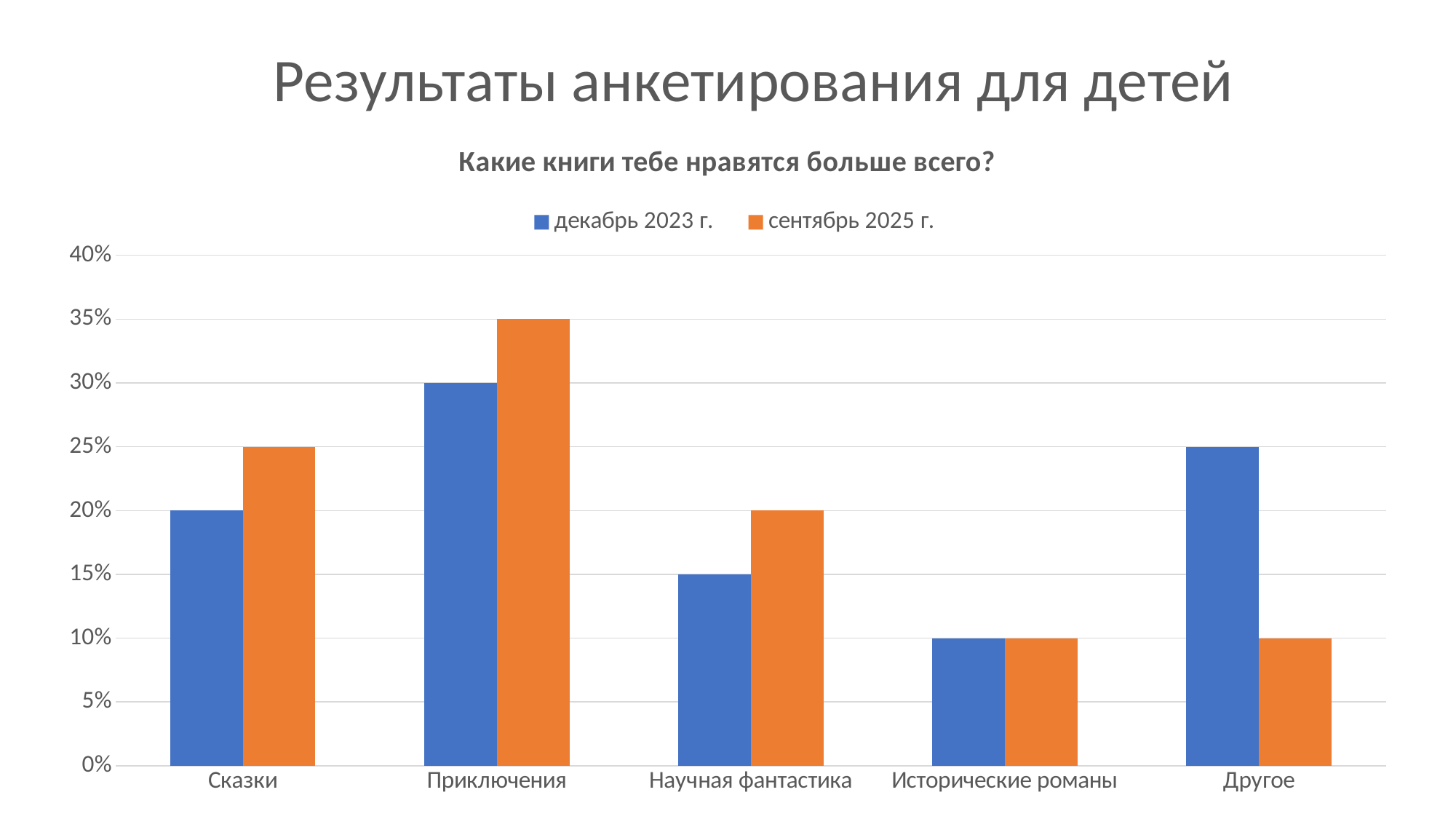

# Результаты анкетирования для детей

### Chart: Какие книги тебе нравятся больше всего?

| Category | декабрь 2023 г. | сентябрь 2025 г. |
|---|---|---|
| Сказки | 0.2 | 0.25 |
| Приключения | 0.3 | 0.35 |
| Научная фантастика | 0.15 | 0.2 |
| Исторические романы | 0.1 | 0.1 |
| Другое | 0.25 | 0.1 |